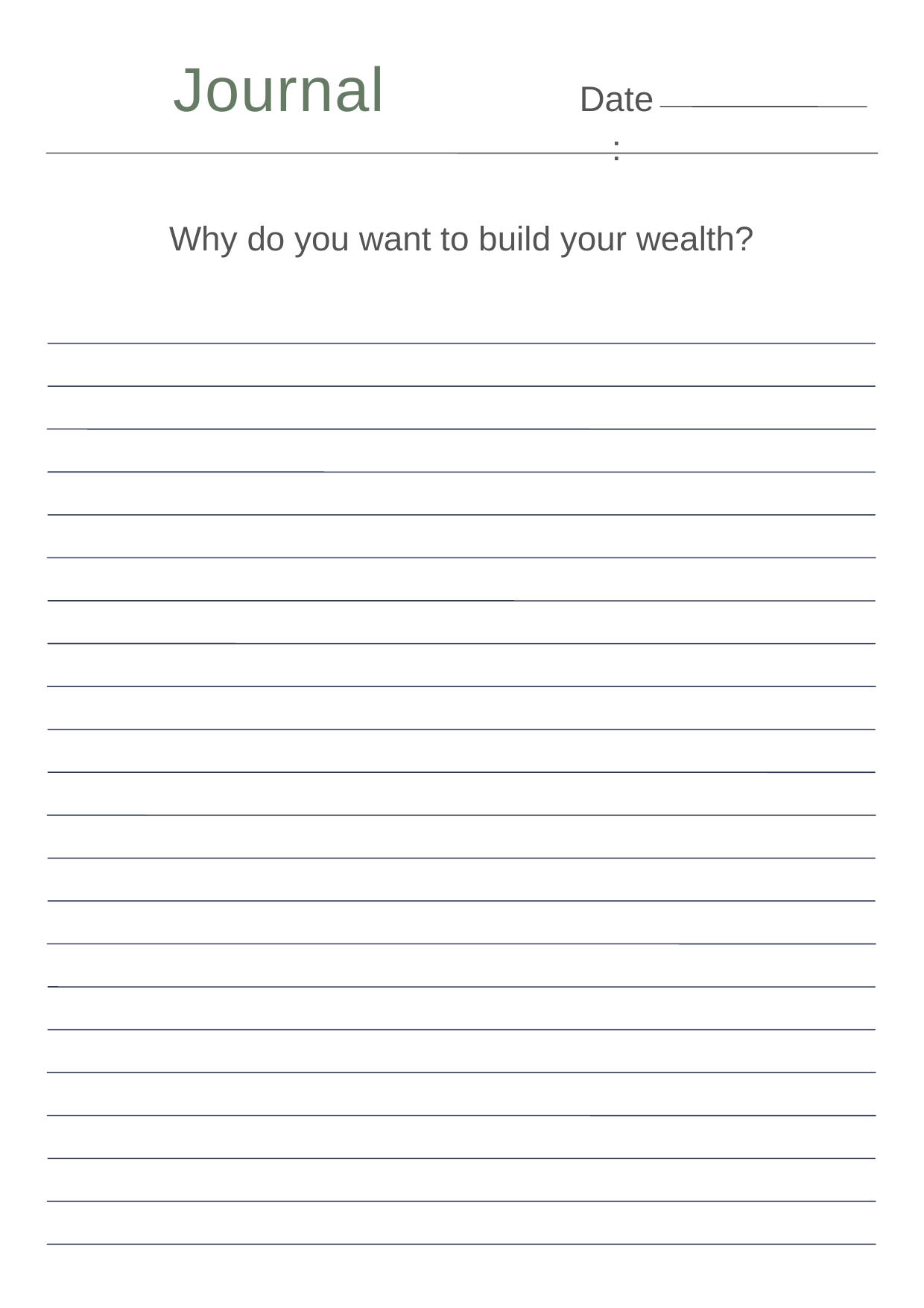

Journal
Date:

Why do you want to build your wealth?